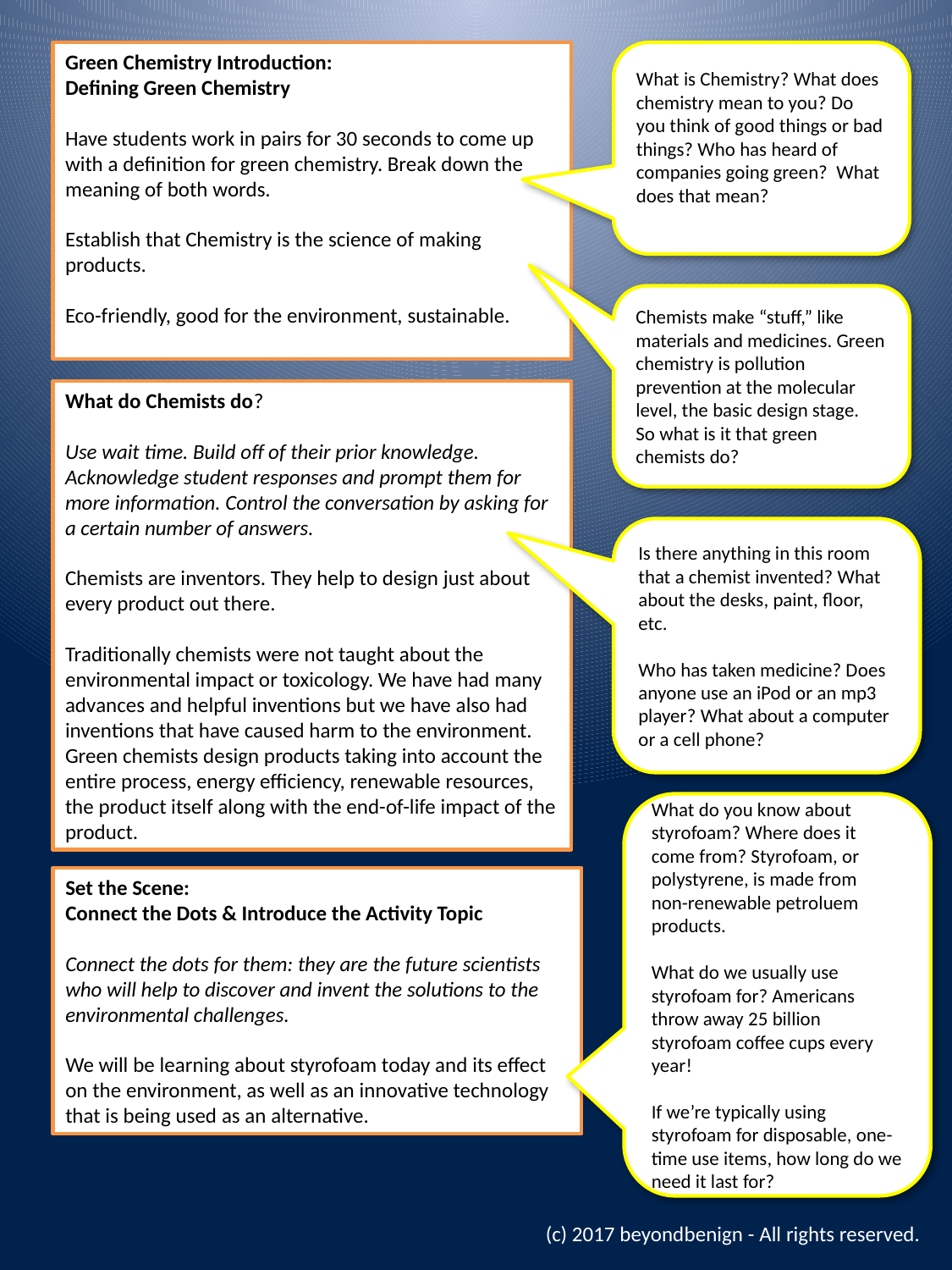

Green Chemistry Introduction:
Defining Green Chemistry

Have students work in pairs for 30 seconds to come up with a definition for green chemistry. Break down the  meaning of both words.

Establish that Chemistry is the science of making products.

Eco-friendly, good for the environment, sustainable.

What is Chemistry? What does chemistry mean to you? Do you think of good things or bad things? Who has heard of companies going green?  What does that mean?

Chemists make “stuff,” like materials and medicines. Green chemistry is pollution prevention at the molecular level, the basic design stage.  So what is it that green chemists do?
What do Chemists do?

Use wait time. Build off of their prior knowledge. Acknowledge student responses and prompt them for more information. Control the conversation by asking for a certain number of answers.

Chemists are inventors. They help to design just about every product out there.

Traditionally chemists were not taught about the environmental impact or toxicology. We have had many advances and helpful inventions but we have also had inventions that have caused harm to the environment. Green chemists design products taking into account the entire process, energy efficiency, renewable resources, the product itself along with the end-of-life impact of the product.
Is there anything in this room that a chemist invented? What about the desks, paint, floor, etc.

Who has taken medicine? Does anyone use an iPod or an mp3 player? What about a computer or a cell phone?

What do you know about styrofoam? Where does it come from? Styrofoam, or polystyrene, is made from
non-renewable petroluem products.

What do we usually use styrofoam for? Americans throw away 25 billion styrofoam coffee cups every year!

If we’re typically using styrofoam for disposable, one-time use items, how long do we need it last for?

Set the Scene:
Connect the Dots & Introduce the Activity Topic

Connect the dots for them: they are the future scientists who will help to discover and invent the solutions to the environmental challenges.

We will be learning about styrofoam today and its effect on the environment, as well as an innovative technology that is being used as an alternative.
(c) 2017 beyondbenign - All rights reserved.